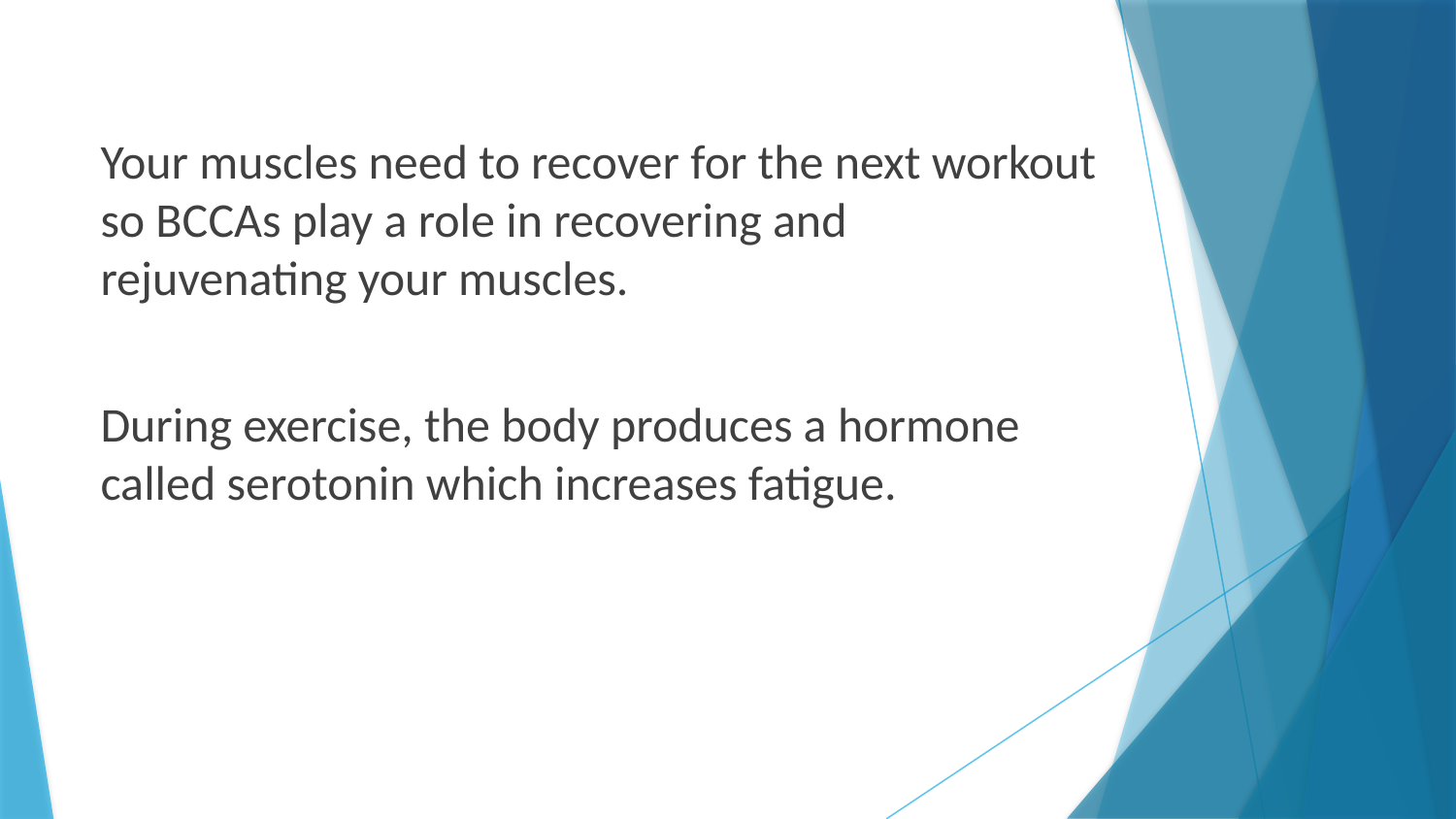

Your muscles need to recover for the next workout so BCCAs play a role in recovering and rejuvenating your muscles.

During exercise, the body produces a hormone called serotonin which increases fatigue.